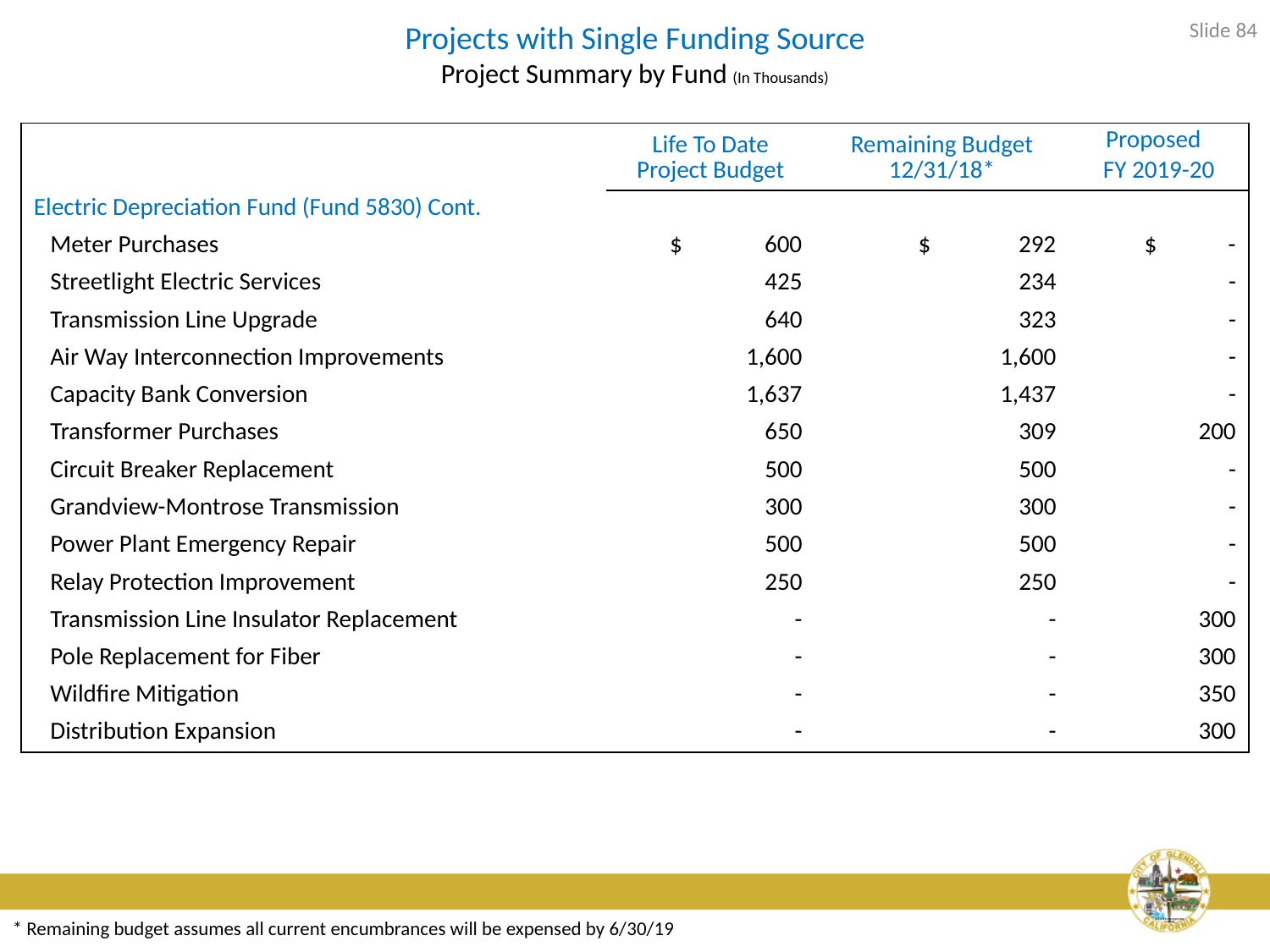

Slide 84
# Projects with Single Funding Source Project Summary by Fund (In Thousands)
|  | Life To Date Project Budget | Remaining Budget 12/31/18\* | Proposed FY 2019-20 |
| --- | --- | --- | --- |
| Electric Depreciation Fund (Fund 5830) Cont. |  |  |  |
| Meter Purchases | $ 600 | $ 292 | $ - |
| Streetlight Electric Services | 425 | 234 | - |
| Transmission Line Upgrade | 640 | 323 | - |
| Air Way Interconnection Improvements | 1,600 | 1,600 | - |
| Capacity Bank Conversion | 1,637 | 1,437 | - |
| Transformer Purchases | 650 | 309 | 200 |
| Circuit Breaker Replacement | 500 | 500 | - |
| Grandview-Montrose Transmission | 300 | 300 | - |
| Power Plant Emergency Repair | 500 | 500 | - |
| Relay Protection Improvement | 250 | 250 | - |
| Transmission Line Insulator Replacement | - | - | 300 |
| Pole Replacement for Fiber | - | - | 300 |
| Wildfire Mitigation | - | - | 350 |
| Distribution Expansion | - | - | 300 |
* Remaining budget assumes all current encumbrances will be expensed by 6/30/19